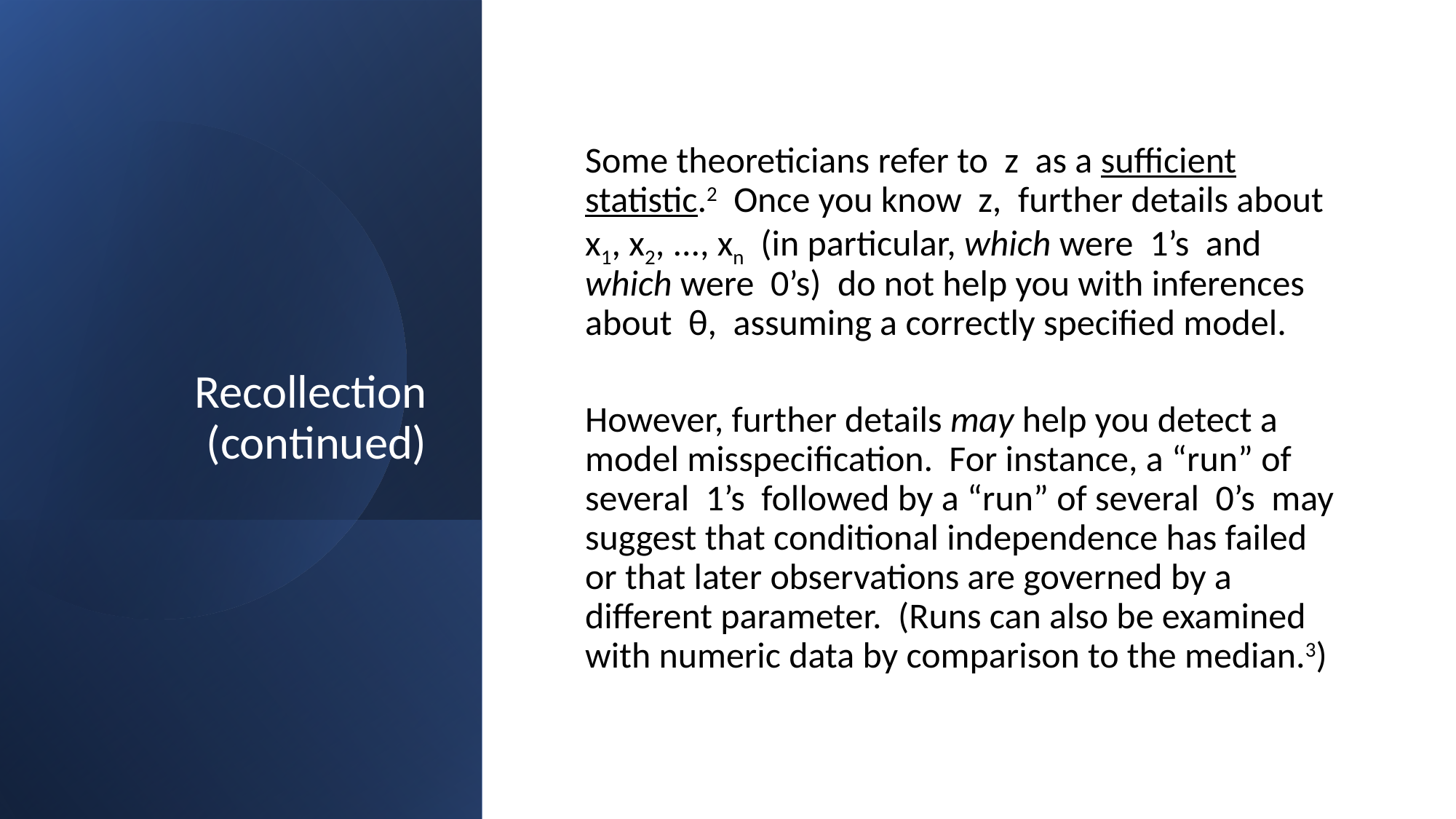

# Recollection (continued)
Some theoreticians refer to  z  as a sufficient statistic.2  Once you know  z,  further details about  x1, x2, ..., xn  (in particular, which were  1’s  and which were  0’s)  do not help you with inferences about  θ,  assuming a correctly specified model.

However, further details may help you detect a model misspecification.  For instance, a “run” of several  1’s  followed by a “run” of several  0’s  may suggest that conditional independence has failed or that later observations are governed by a different parameter.  (Runs can also be examined with numeric data by comparison to the median.3)